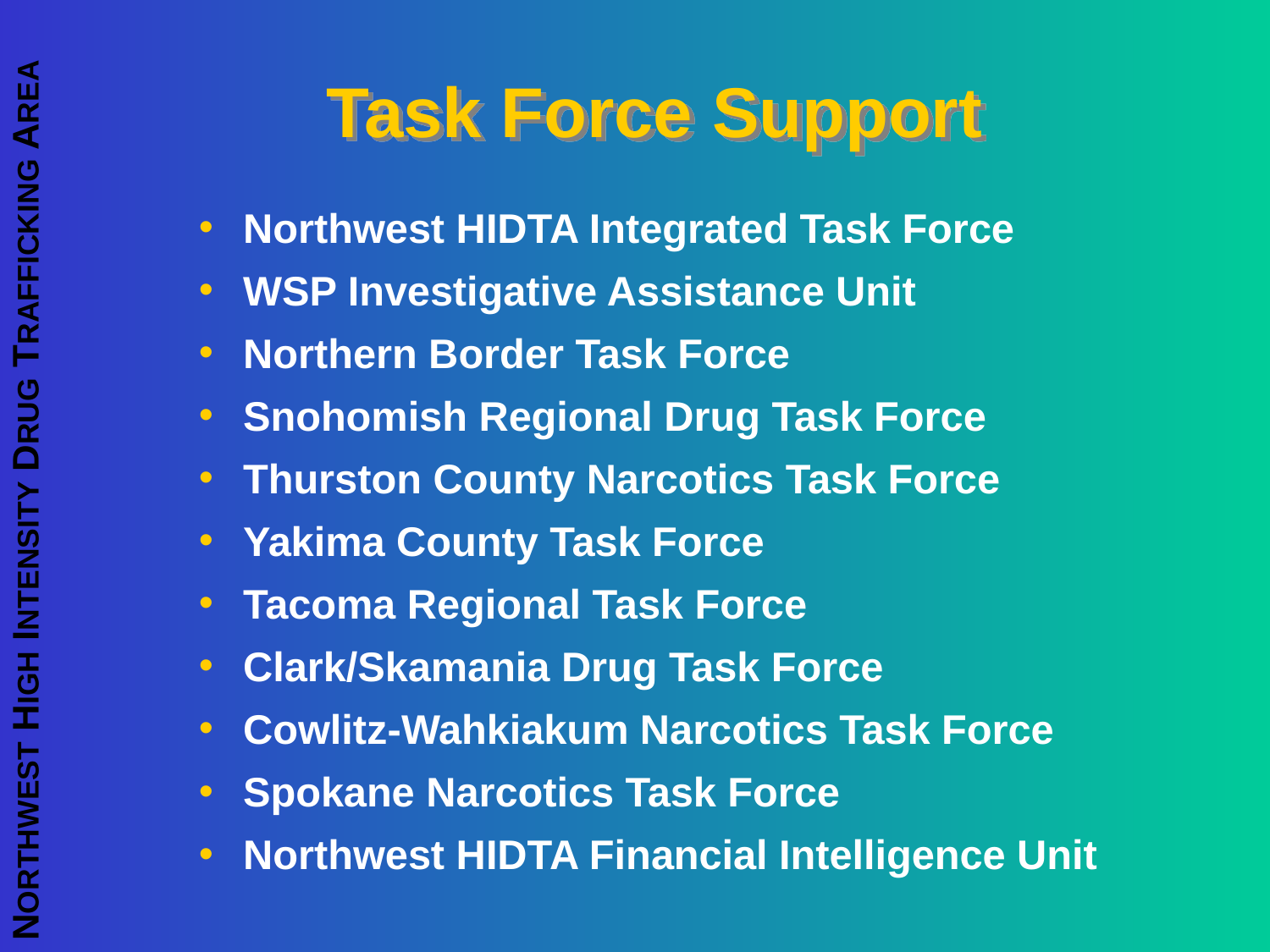

# Task Force Support
Northwest HIDTA Integrated Task Force
WSP Investigative Assistance Unit
Northern Border Task Force
Snohomish Regional Drug Task Force
Thurston County Narcotics Task Force
Yakima County Task Force
Tacoma Regional Task Force
Clark/Skamania Drug Task Force
Cowlitz-Wahkiakum Narcotics Task Force
Spokane Narcotics Task Force
Northwest HIDTA Financial Intelligence Unit